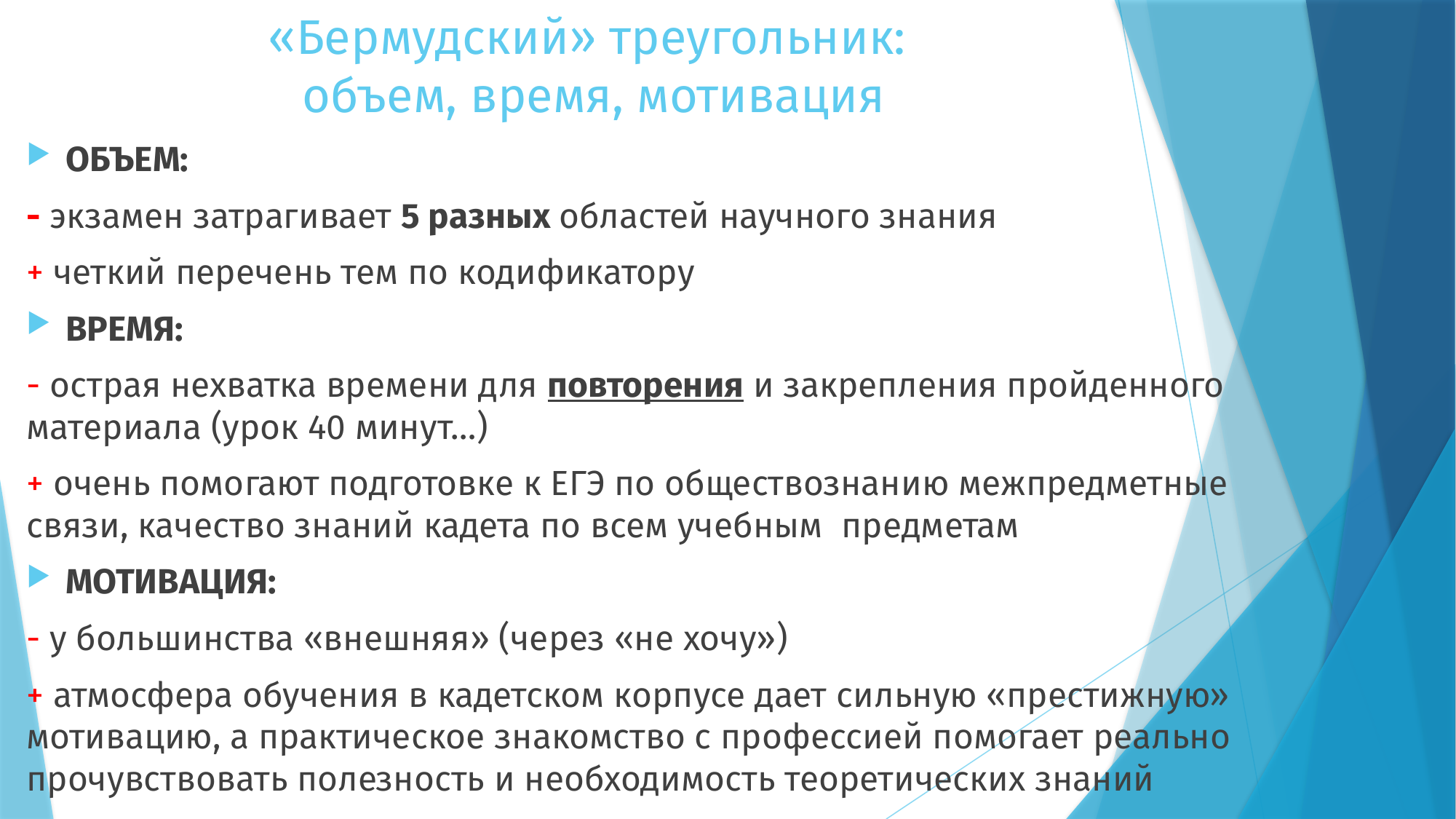

# «Бермудский» треугольник: объем, время, мотивация
ОБЪЕМ:
- экзамен затрагивает 5 разных областей научного знания
+ четкий перечень тем по кодификатору
ВРЕМЯ:
- острая нехватка времени для повторения и закрепления пройденного материала (урок 40 минут…)
+ очень помогают подготовке к ЕГЭ по обществознанию межпредметные связи, качество знаний кадета по всем учебным  предметам
МОТИВАЦИЯ:
- у большинства «внешняя» (через «не хочу»)
+ атмосфера обучения в кадетском корпусе дает сильную «престижную» мотивацию, а практическое знакомство с профессией помогает реально прочувствовать полезность и необходимость теоретических знаний